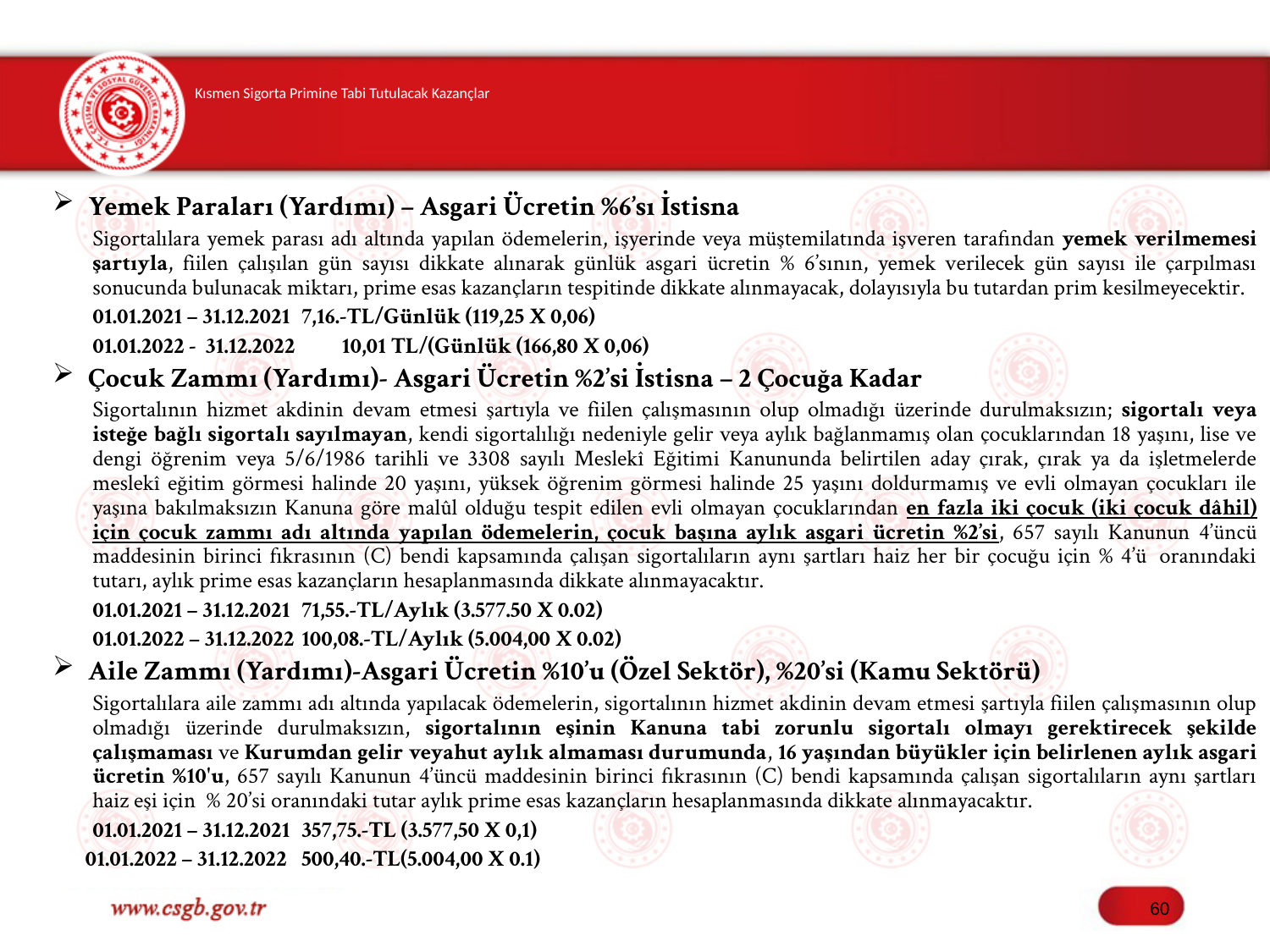

# Kısmen Sigorta Primine Tabi Tutulacak Kazançlar
Yemek Paraları (Yardımı) – Asgari Ücretin %6’sı İstisna
Sigortalılara yemek parası adı altında yapılan ödemelerin, işyerinde veya müştemilatında işveren tarafından yemek verilmemesi şartıyla, fiilen çalışılan gün sayısı dikkate alınarak günlük asgari ücretin % 6’sının, yemek verilecek gün sayısı ile çarpılması sonucunda bulunacak miktarı, prime esas kazançların tespitinde dikkate alınmayacak, dolayısıyla bu tutardan prim kesilmeyecektir.
01.01.2021 – 31.12.2021		7,16.-TL/Günlük (119,25 X 0,06)
01.01.2022 -  31.12.2022  		 10,01 TL/(Günlük (166,80 X 0,06)
Çocuk Zammı (Yardımı)- Asgari Ücretin %2’si İstisna – 2 Çocuğa Kadar
Sigortalının hizmet akdinin devam etmesi şartıyla ve fiilen çalışmasının olup olmadığı üzerinde durulmaksızın; sigortalı veya isteğe bağlı sigortalı sayılmayan, kendi sigortalılığı nedeniyle gelir veya aylık bağlanmamış olan çocuklarından 18 yaşını, lise ve dengi öğrenim veya 5/6/1986 tarihli ve 3308 sayılı Meslekî Eğitimi Kanununda belirtilen aday çırak, çırak ya da işletmelerde meslekî eğitim görmesi halinde 20 yaşını, yüksek öğrenim görmesi halinde 25 yaşını doldurmamış ve evli olmayan çocukları ile yaşına bakılmaksızın Kanuna göre malûl olduğu tespit edilen evli olmayan çocuklarından en fazla iki çocuk (iki çocuk dâhil) için çocuk zammı adı altında yapılan ödemelerin, çocuk başına aylık asgari ücretin %2’si, 657 sayılı Kanunun 4’üncü maddesinin birinci fıkrasının (C) bendi kapsamında çalışan sigortalıların aynı şartları haiz her bir çocuğu için % 4’ü  oranındaki tutarı, aylık prime esas kazançların hesaplanmasında dikkate alınmayacaktır.
01.01.2021 – 31.12.2021		71,55.-TL/Aylık (3.577.50 X 0.02)
01.01.2022 – 31.12.2022		100,08.-TL/Aylık (5.004,00 X 0.02)
Aile Zammı (Yardımı)-Asgari Ücretin %10’u (Özel Sektör), %20’si (Kamu Sektörü)
Sigortalılara aile zammı adı altında yapılacak ödemelerin, sigortalının hizmet akdinin devam etmesi şartıyla fiilen çalışmasının olup olmadığı üzerinde durulmaksızın, sigortalının eşinin Kanuna tabi zorunlu sigortalı olmayı gerektirecek şekilde çalışmaması ve Kurumdan gelir veyahut aylık almaması durumunda, 16 yaşından büyükler için belirlenen aylık asgari ücretin %10'u, 657 sayılı Kanunun 4’üncü maddesinin birinci fıkrasının (C) bendi kapsamında çalışan sigortalıların aynı şartları haiz eşi için  % 20’si oranındaki tutar aylık prime esas kazançların hesaplanmasında dikkate alınmayacaktır.
01.01.2021 – 31.12.2021		357,75.-TL (3.577,50 X 0,1)
       01.01.2022 – 31.12.2022		500,40.-TL(5.004,00 X 0.1)

60